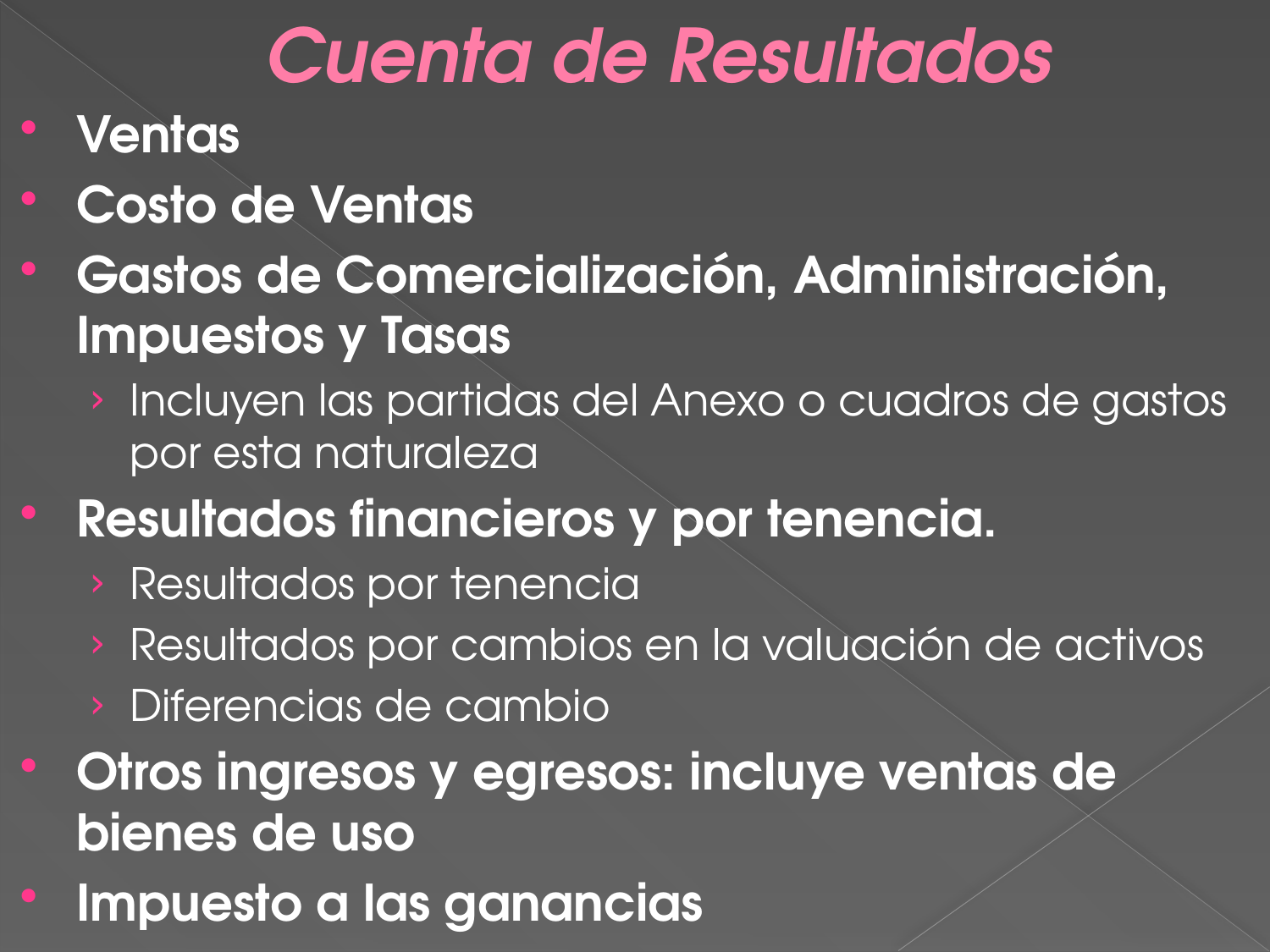

# Cuenta de Resultados
Ventas
Costo de Ventas
Gastos de Comercialización, Administración, Impuestos y Tasas
Incluyen las partidas del Anexo o cuadros de gastos por esta naturaleza
Resultados financieros y por tenencia.
Resultados por tenencia
Resultados por cambios en la valuación de activos
Diferencias de cambio
Otros ingresos y egresos: incluye ventas de bienes de uso
Impuesto a las ganancias